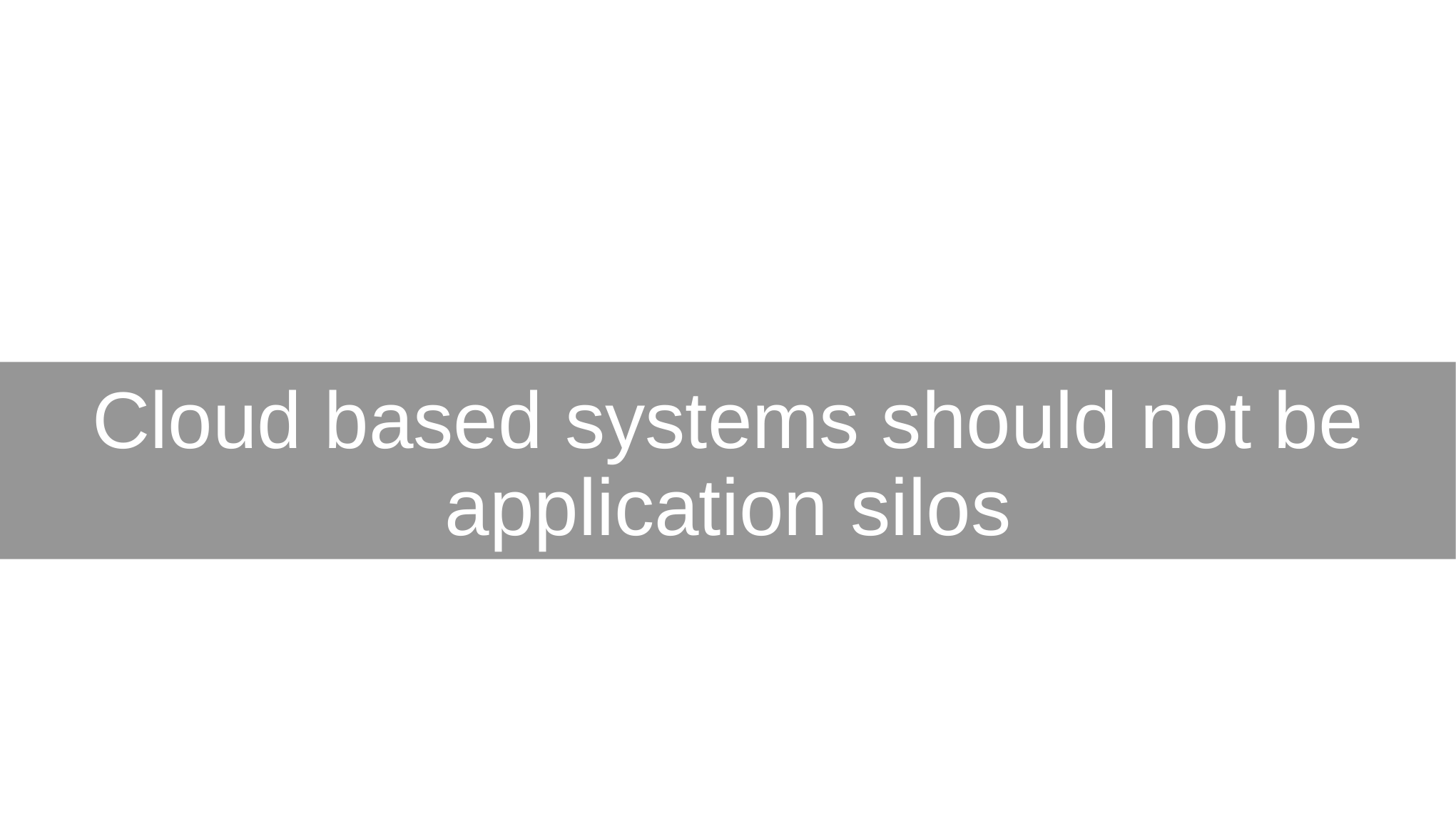

Cloud based systems should not be application silos